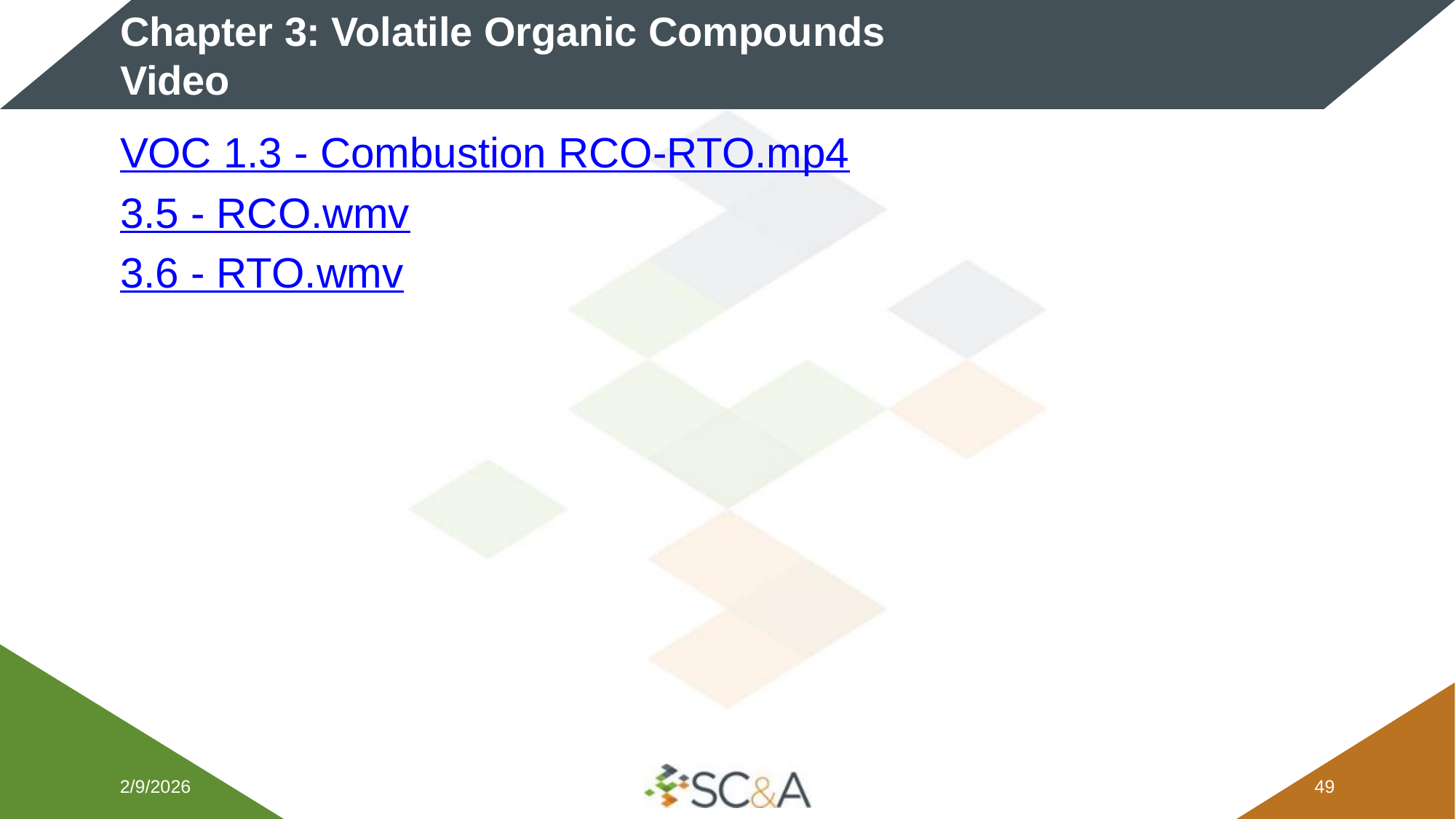

# Chapter 3: Volatile Organic Compounds Video
VOC 1.3 - Combustion RCO-RTO.mp4
3.5 - RCO.wmv
3.6 - RTO.wmv
2/9/2026
49